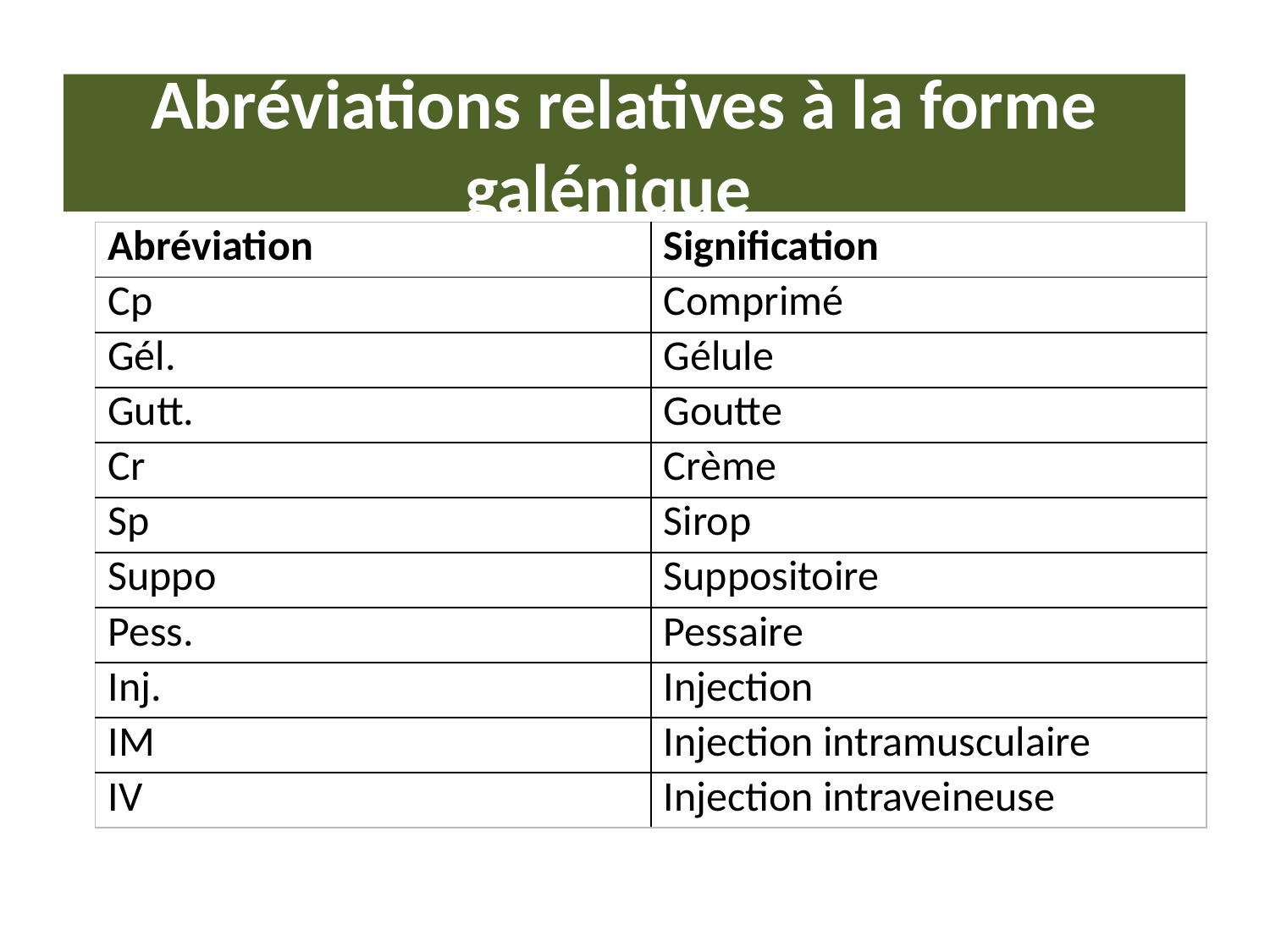

# Abréviations relatives à la forme galénique
| Abréviation | Signification |
| --- | --- |
| Cp | Comprimé |
| Gél. | Gélule |
| Gutt. | Goutte |
| Cr | Crème |
| Sp | Sirop |
| Suppo | Suppositoire |
| Pess. | Pessaire |
| Inj. | Injection |
| IM | Injection intramusculaire |
| IV | Injection intraveineuse |